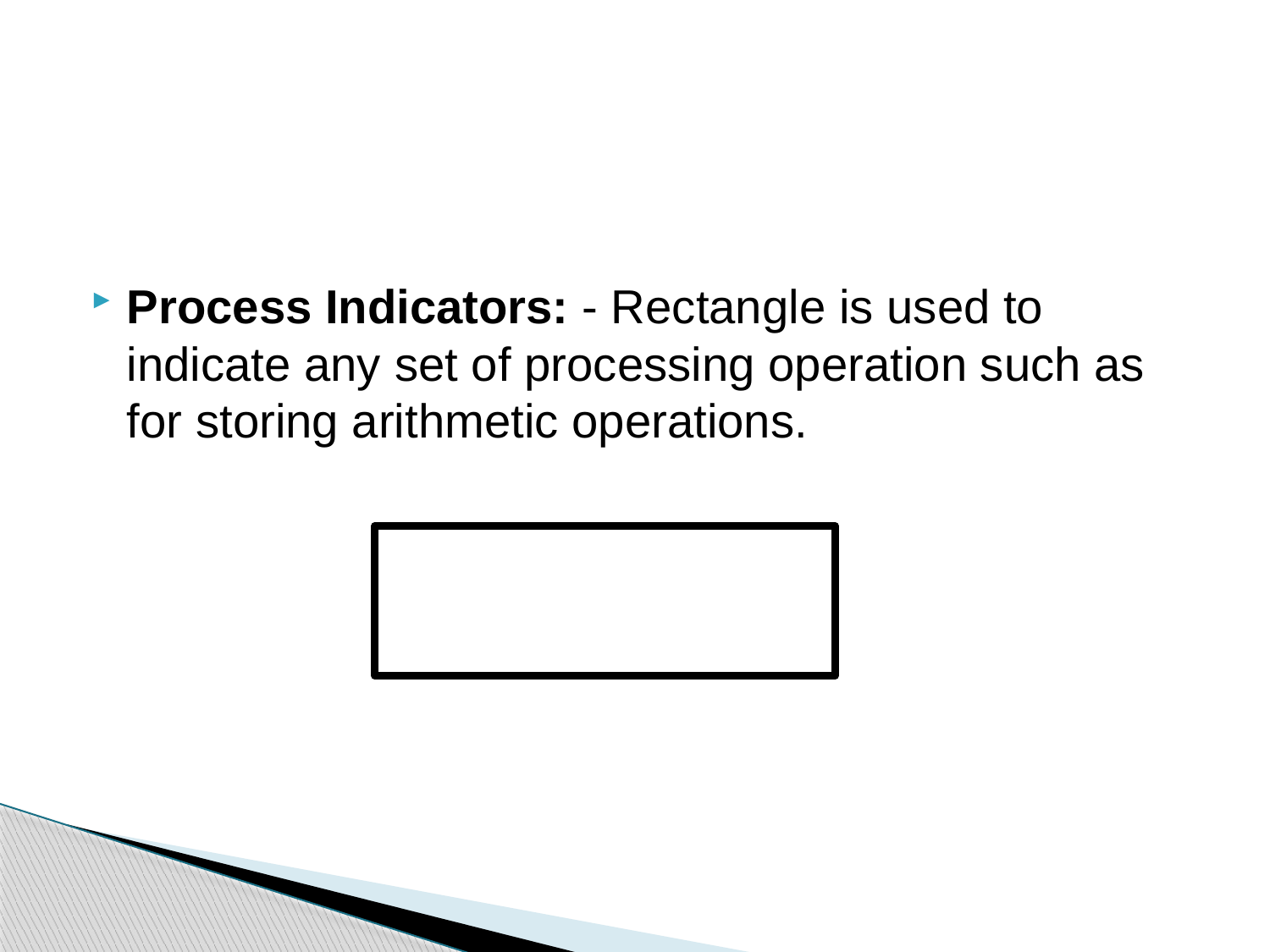

#

Process Indicators: - Rectangle is used to indicate any set of processing operation such as for storing arithmetic operations.